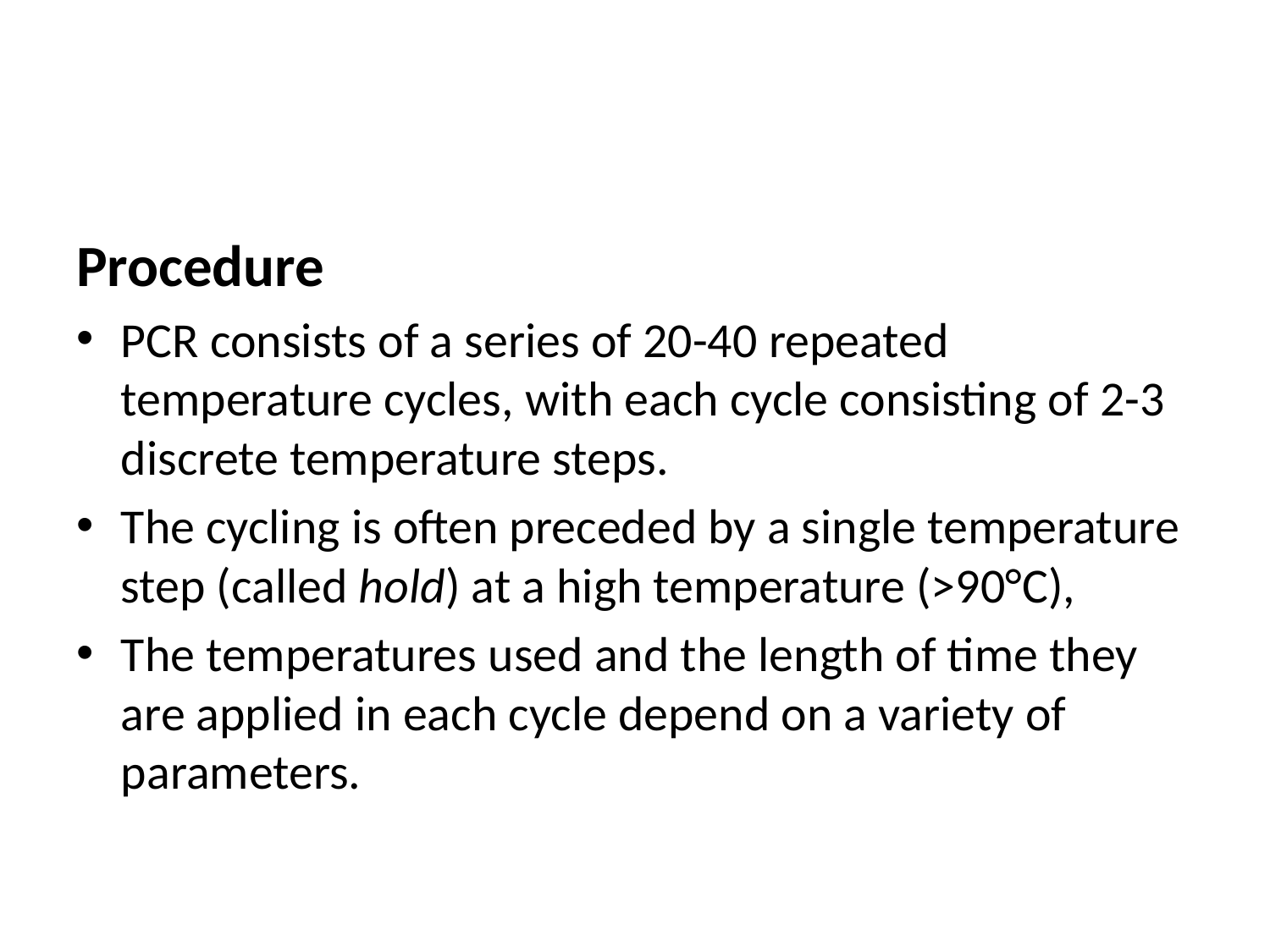

#
Procedure
PCR consists of a series of 20-40 repeated temperature cycles, with each cycle consisting of 2-3 discrete temperature steps.
The cycling is often preceded by a single temperature step (called hold) at a high temperature (>90°C),
The temperatures used and the length of time they are applied in each cycle depend on a variety of parameters.